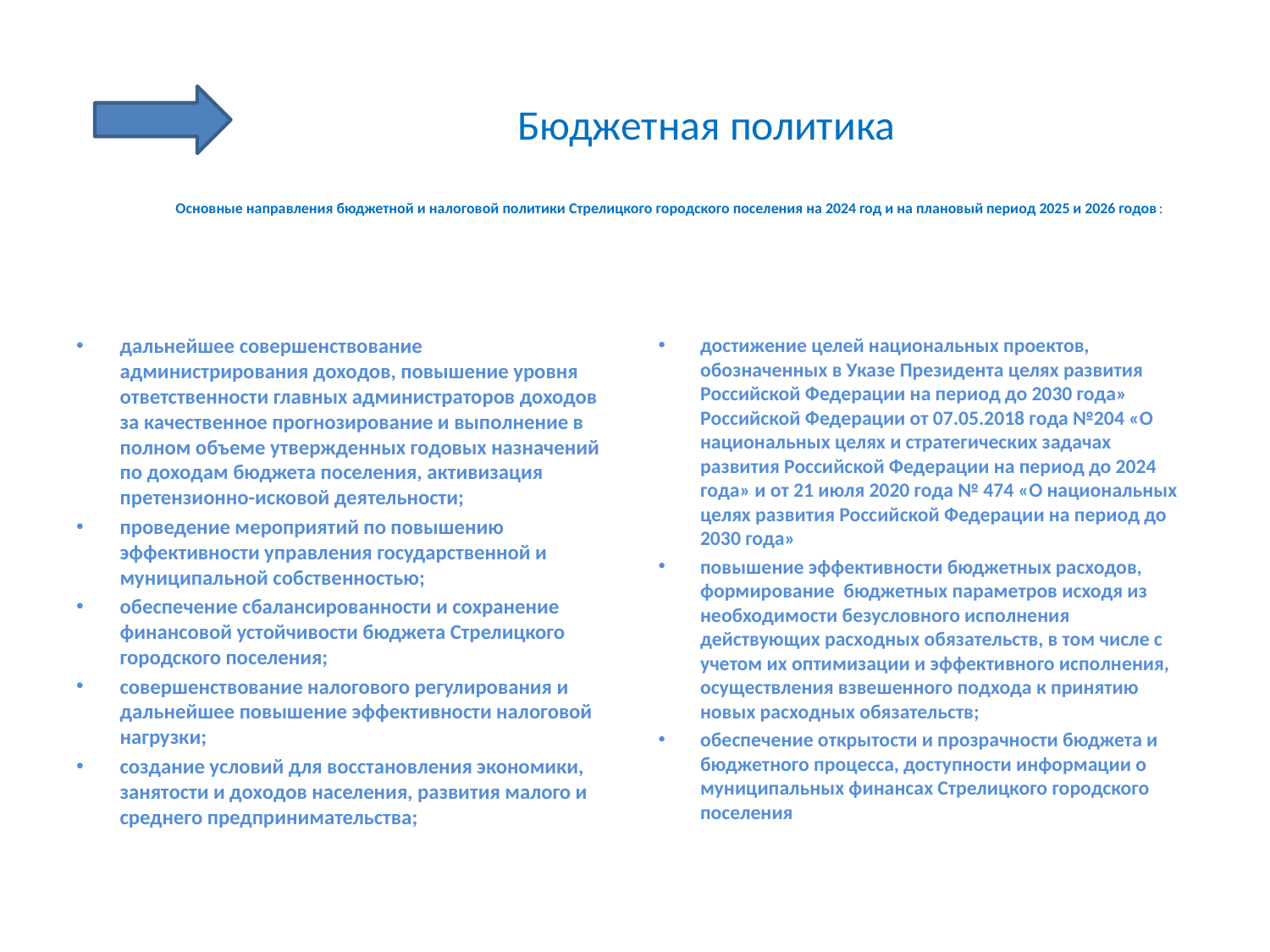

# Бюджетная политика Основные направления бюджетной и налоговой политики Стрелицкого городского поселения на 2024 год и на плановый период 2025 и 2026 годов:

дальнейшее совершенствование администрирования доходов, повышение уровня ответственности главных администраторов доходов за качественное прогнозирование и выполнение в полном объеме утвержденных годовых назначений по доходам бюджета поселения, активизация претензионно-исковой деятельности;
проведение мероприятий по повышению эффективности управления государственной и муниципальной собственностью;
обеспечение сбалансированности и сохранение финансовой устойчивости бюджета Стрелицкого городского поселения;
совершенствование налогового регулирования и дальнейшее повышение эффективности налоговой нагрузки;
создание условий для восстановления экономики, занятости и доходов населения, развития малого и среднего предпринимательства;

достижение целей национальных проектов, обозначенных в Указе Президента целях развития Российской Федерации на период до 2030 года» Российской Федерации от 07.05.2018 года №204 «О национальных целях и стратегических задачах развития Российской Федерации на период до 2024 года» и от 21 июля 2020 года № 474 «О национальных целях развития Российской Федерации на период до 2030 года»
повышение эффективности бюджетных расходов, формирование  бюджетных параметров исходя из необходимости безусловного исполнения действующих расходных обязательств, в том числе с учетом их оптимизации и эффективного исполнения, осуществления взвешенного подхода к принятию новых расходных обязательств;
обеспечение открытости и прозрачности бюджета и бюджетного процесса, доступности информации о муниципальных финансах Стрелицкого городского поселения